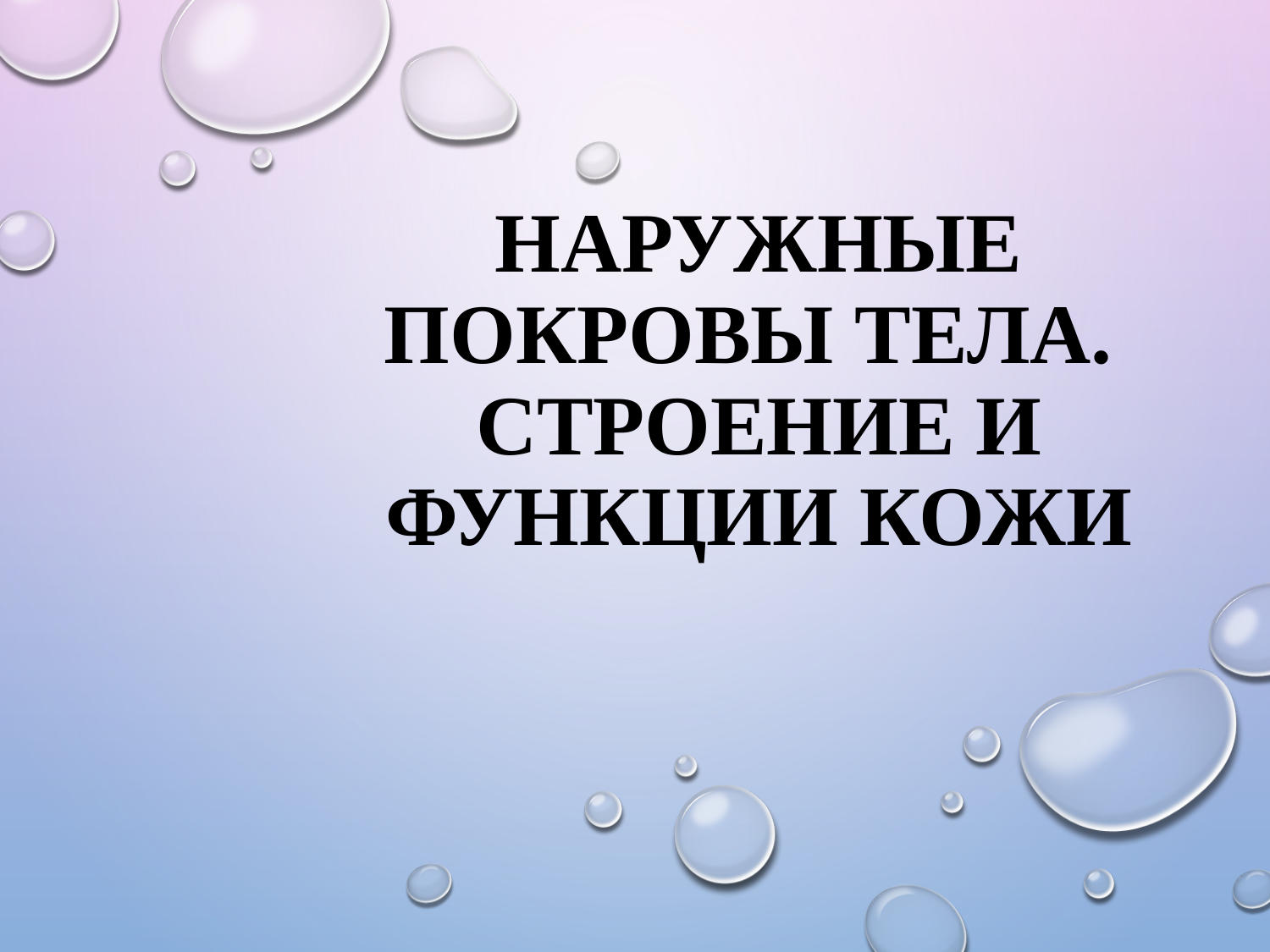

# Наружные покровы тела. Строение и функции кожи